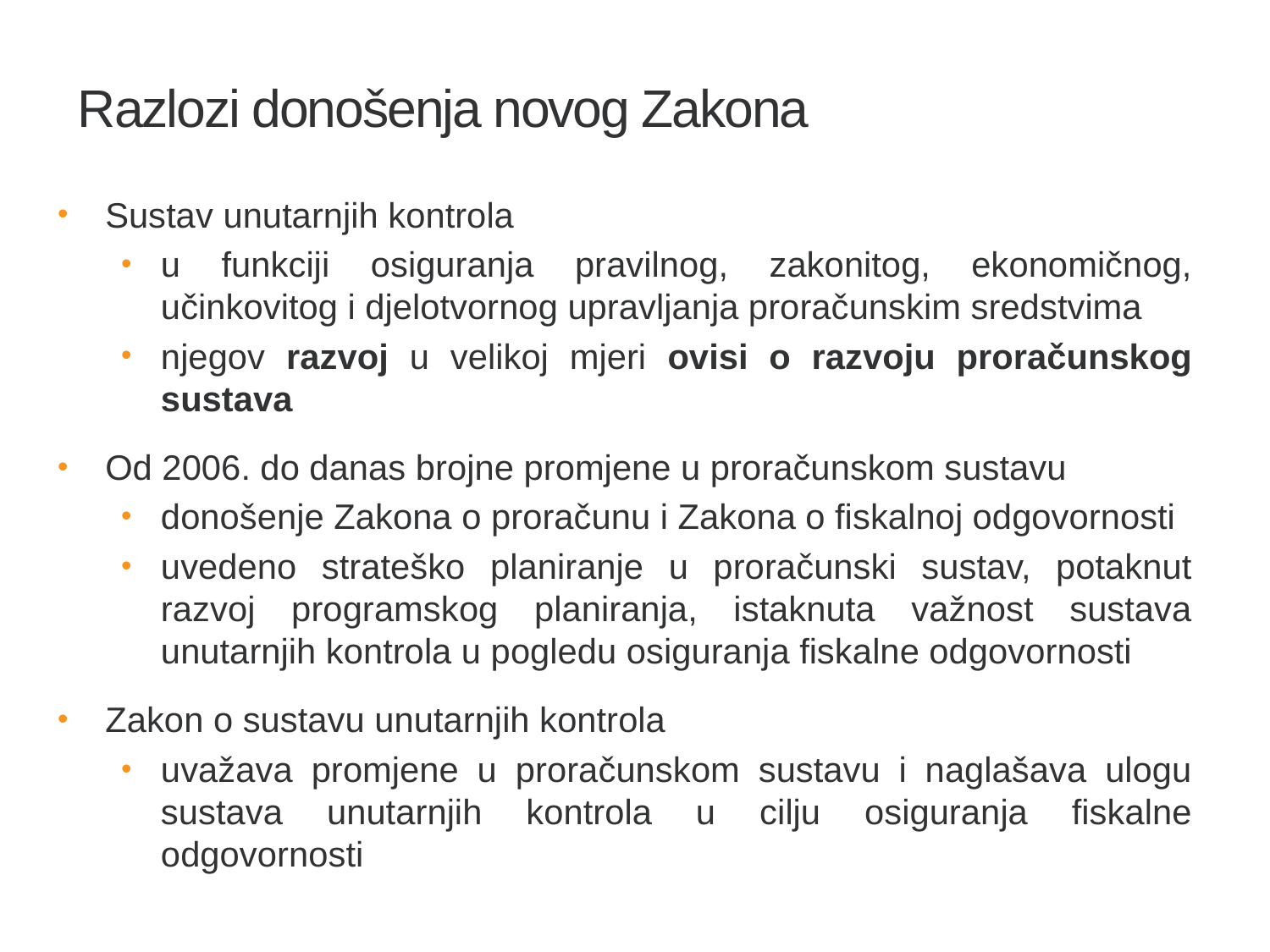

4
# Razlozi donošenja novog Zakona
Sustav unutarnjih kontrola
u funkciji osiguranja pravilnog, zakonitog, ekonomičnog, učinkovitog i djelotvornog upravljanja proračunskim sredstvima
njegov razvoj u velikoj mjeri ovisi o razvoju proračunskog sustava

Od 2006. do danas brojne promjene u proračunskom sustavu
donošenje Zakona o proračunu i Zakona o fiskalnoj odgovornosti
uvedeno strateško planiranje u proračunski sustav, potaknut razvoj programskog planiranja, istaknuta važnost sustava unutarnjih kontrola u pogledu osiguranja fiskalne odgovornosti

Zakon o sustavu unutarnjih kontrola
uvažava promjene u proračunskom sustavu i naglašava ulogu sustava unutarnjih kontrola u cilju osiguranja fiskalne odgovornosti